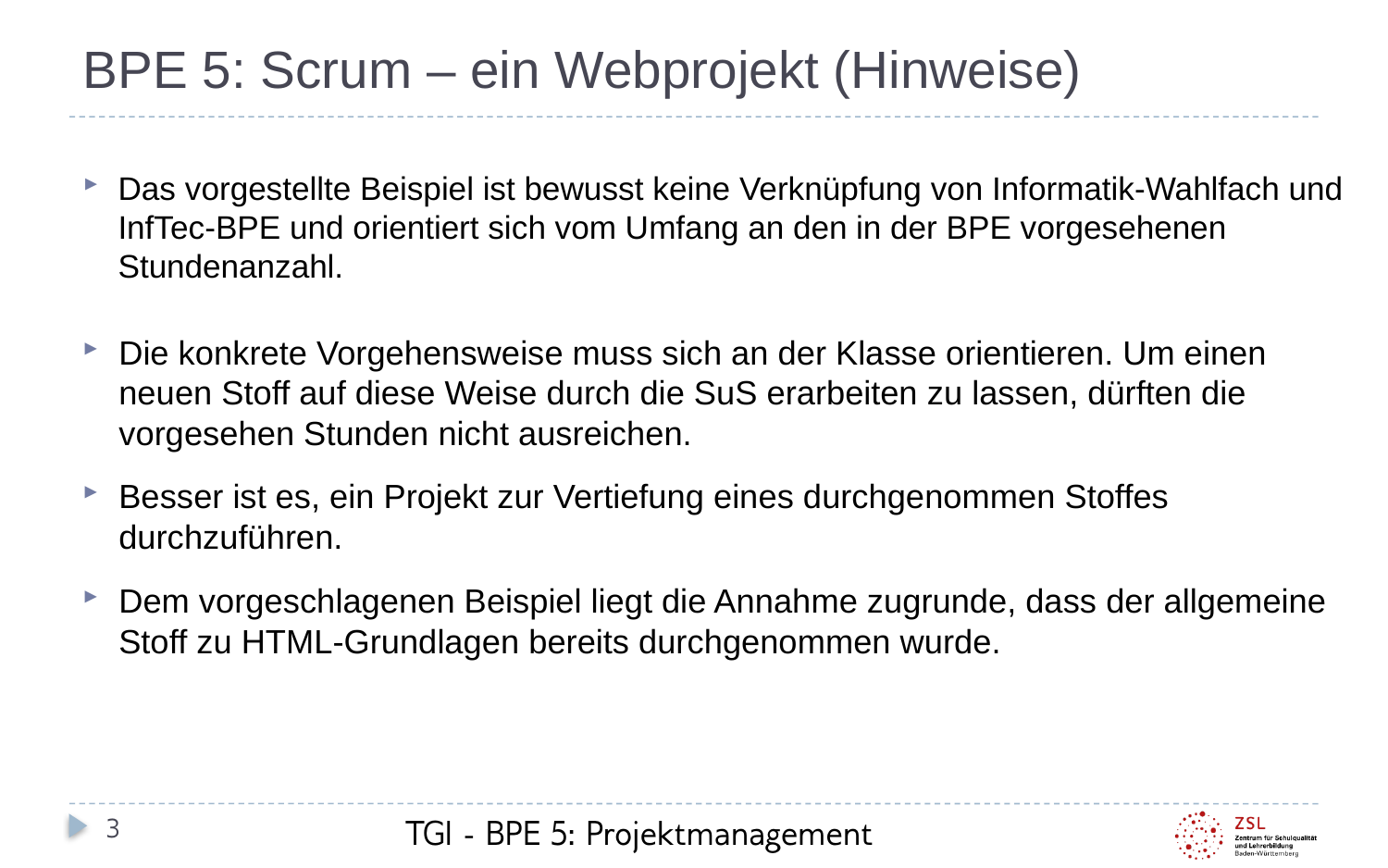

# BPE 5: Scrum – ein Webprojekt (Hinweise)
Das vorgestellte Beispiel ist bewusst keine Verknüpfung von Informatik-Wahlfach und InfTec-BPE und orientiert sich vom Umfang an den in der BPE vorgesehenen Stundenanzahl.
Die konkrete Vorgehensweise muss sich an der Klasse orientieren. Um einen neuen Stoff auf diese Weise durch die SuS erarbeiten zu lassen, dürften die vorgesehen Stunden nicht ausreichen.
Besser ist es, ein Projekt zur Vertiefung eines durchgenommen Stoffes durchzuführen.
Dem vorgeschlagenen Beispiel liegt die Annahme zugrunde, dass der allgemeine Stoff zu HTML-Grundlagen bereits durchgenommen wurde.
TGI - BPE 5: Projektmanagement
3